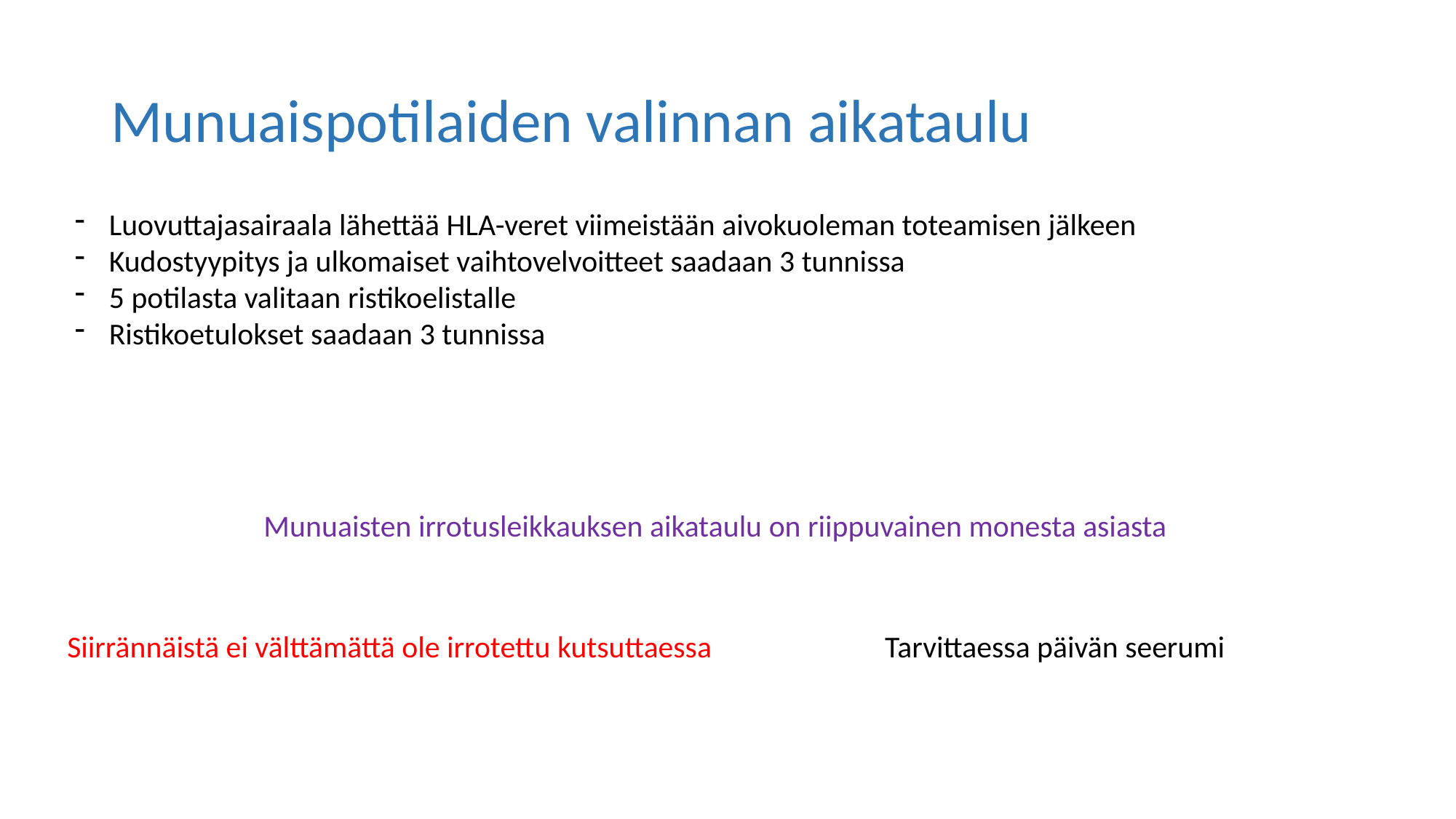

# Munuaispotilaiden valinnan aikataulu
Luovuttajasairaala lähettää HLA-veret viimeistään aivokuoleman toteamisen jälkeen
Kudostyypitys ja ulkomaiset vaihtovelvoitteet saadaan 3 tunnissa
5 potilasta valitaan ristikoelistalle
Ristikoetulokset saadaan 3 tunnissa
Munuaisten irrotusleikkauksen aikataulu on riippuvainen monesta asiasta
Siirrännäistä ei välttämättä ole irrotettu kutsuttaessa
Tarvittaessa päivän seerumi